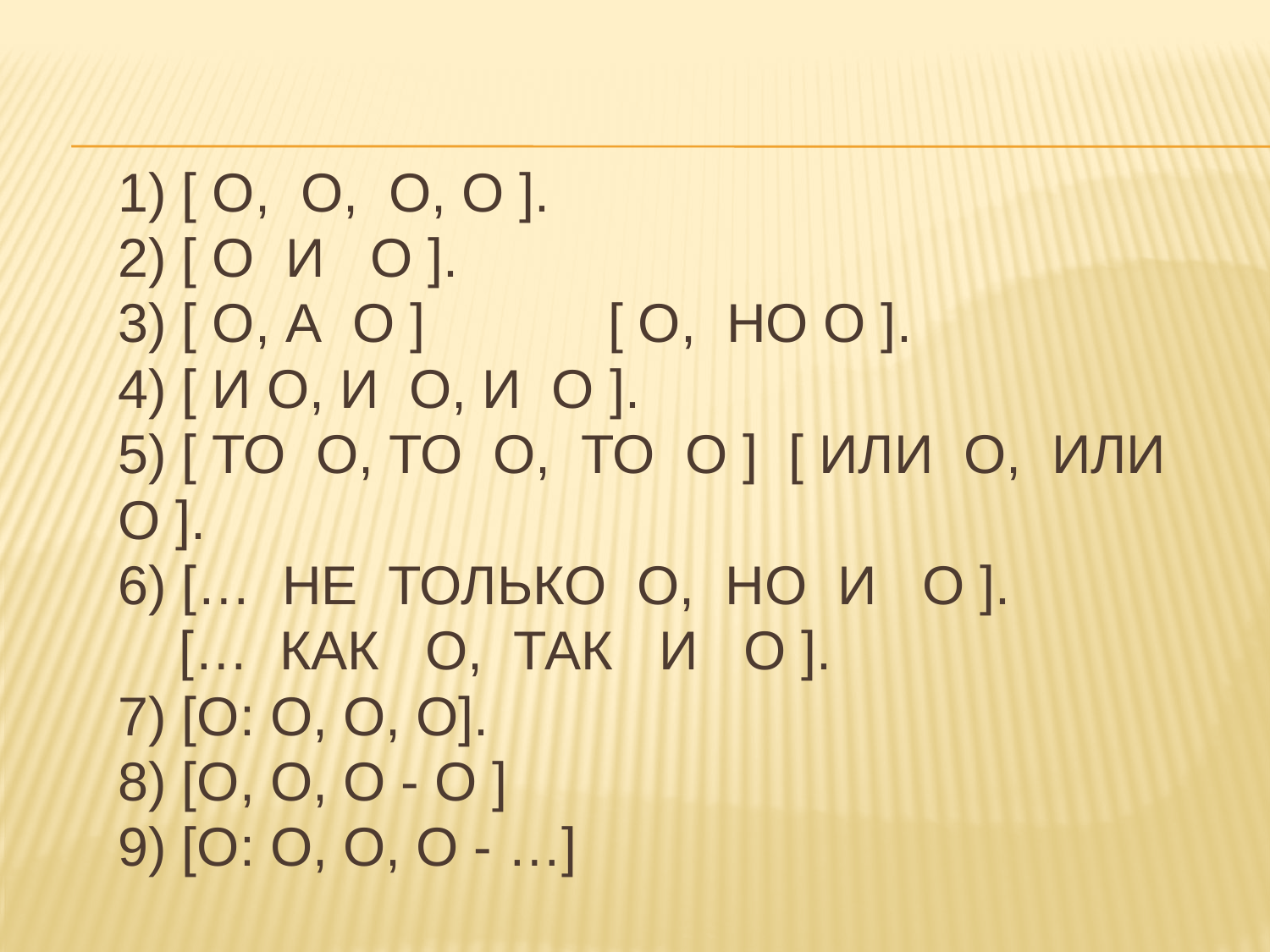

# 1) [ О,  О,  О, О ]. 2) [ О  и   О ]. 3) [ О, а  О ]            [ О,  но О ]. 4) [ и О, и  О, и  О ]. 5) [ То  О, то  О,  то  О ]  [ Или  О,  или  О ]. 6) […  не  только  О,  но  и   О ]. […  как   О,  так   и   О ]. 7) [О: О, О, О]. 8) [О, О, О - О ] 9) [О: О, О, О - …]